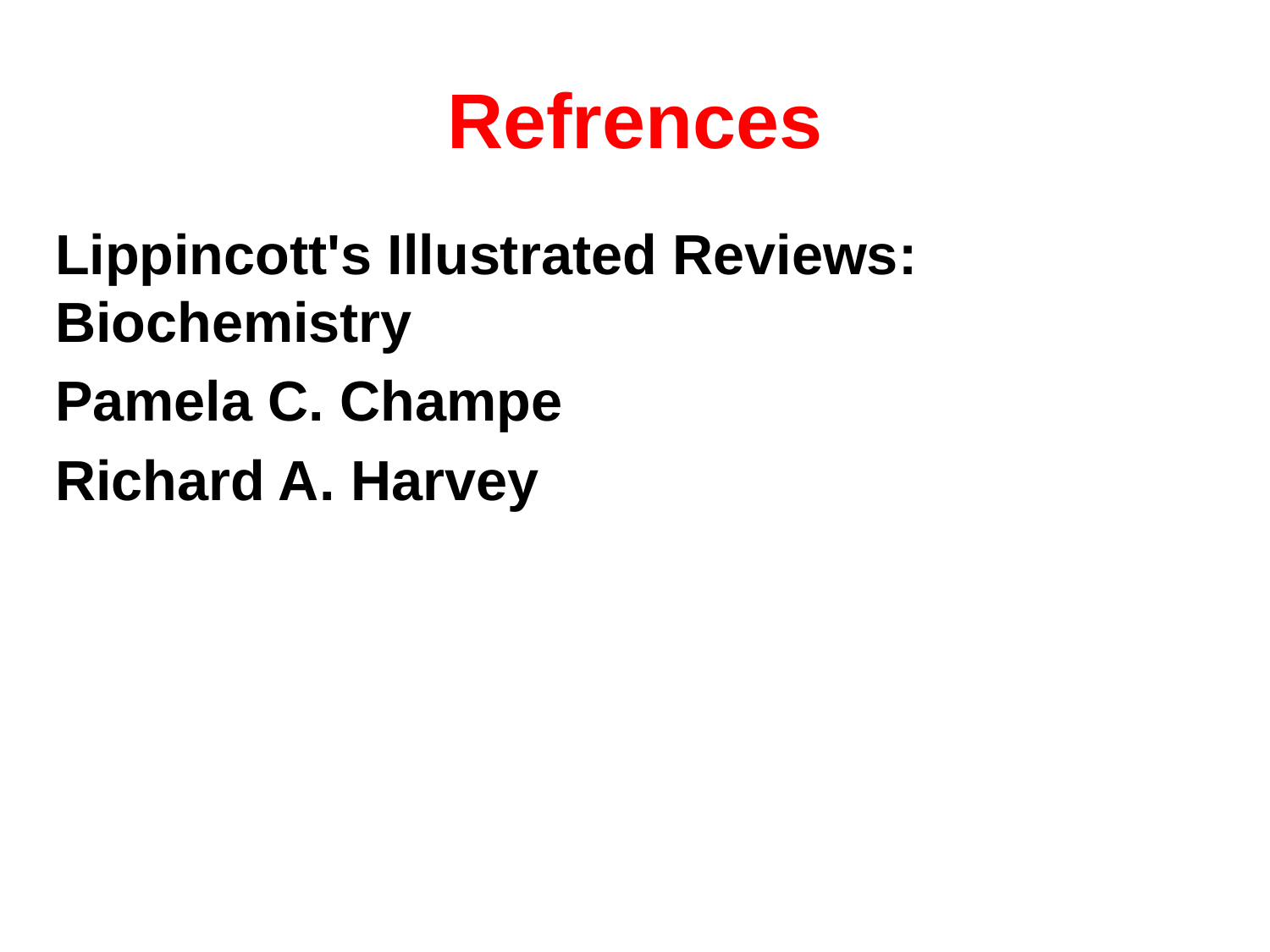

# Refrences
Lippincott's Illustrated Reviews: Biochemistry
Pamela C. Champe
Richard A. Harvey